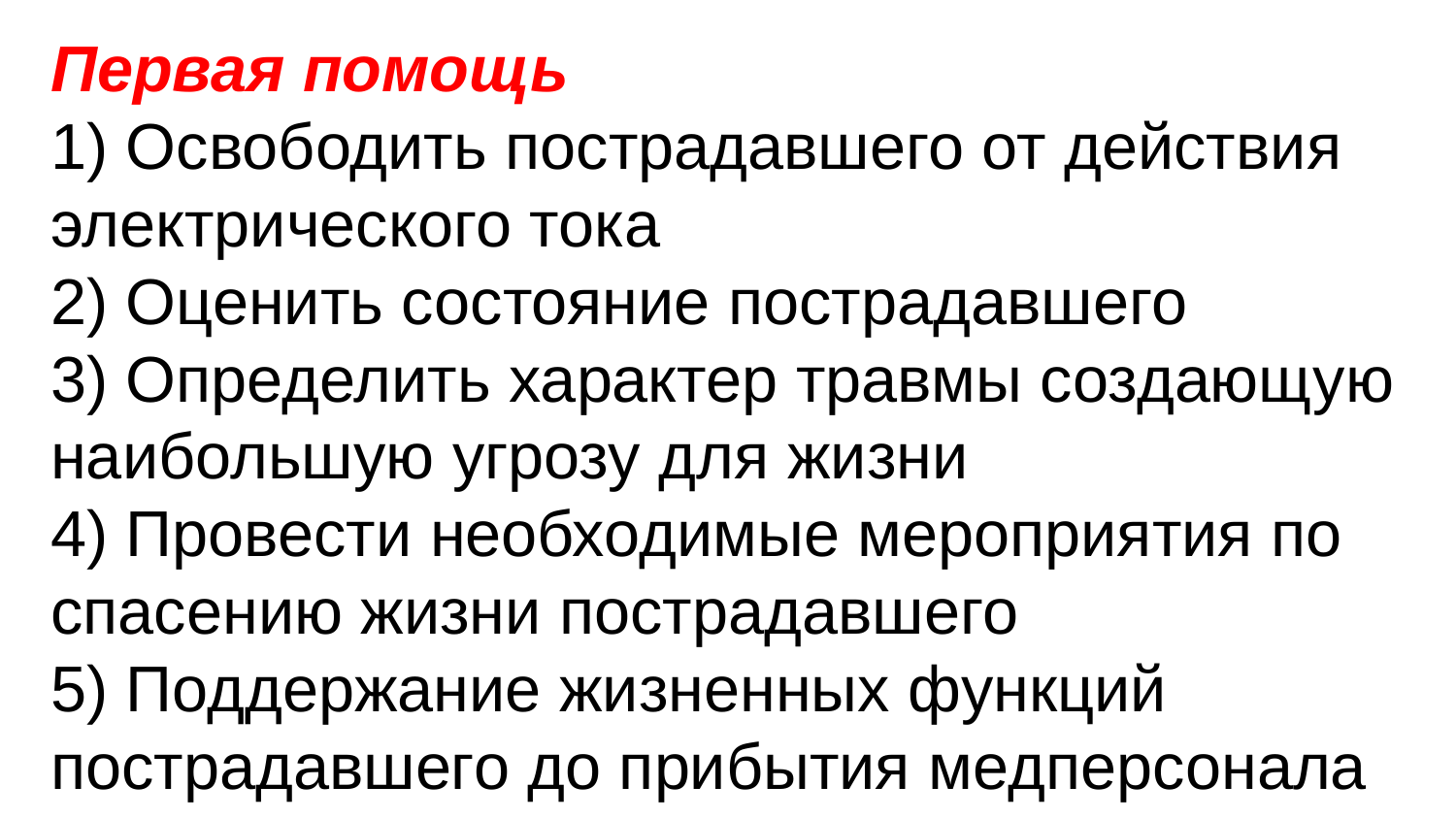

Первая помощь
1) Освободить пострадавшего от действия электрического тока
2) Оценить состояние пострадавшего
3) Определить характер травмы создающую наибольшую угрозу для жизни
4) Провести необходимые мероприятия по спасению жизни пострадавшего
5) Поддержание жизненных функций пострадавшего до прибытия медперсонала